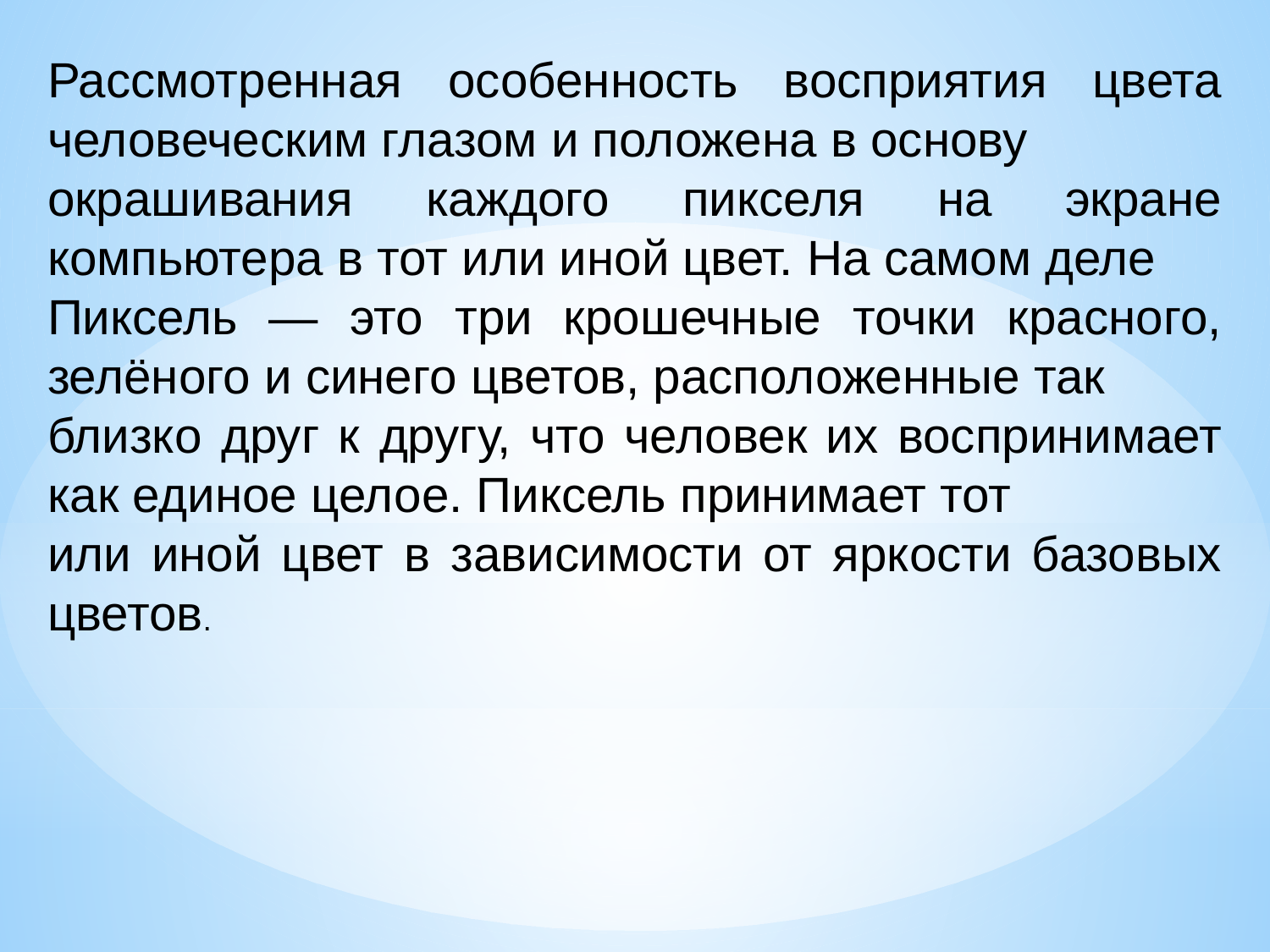

Рассмотренная особенность восприятия цвета человеческим глазом и положена в основу
окрашивания каждого пикселя на экране компьютера в тот или иной цвет. На самом деле
Пиксель — это три крошечные точки красного, зелёного и синего цветов, расположенные так
близко друг к другу, что человек их воспринимает как единое целое. Пиксель принимает тот
или иной цвет в зависимости от яркости базовых цветов.